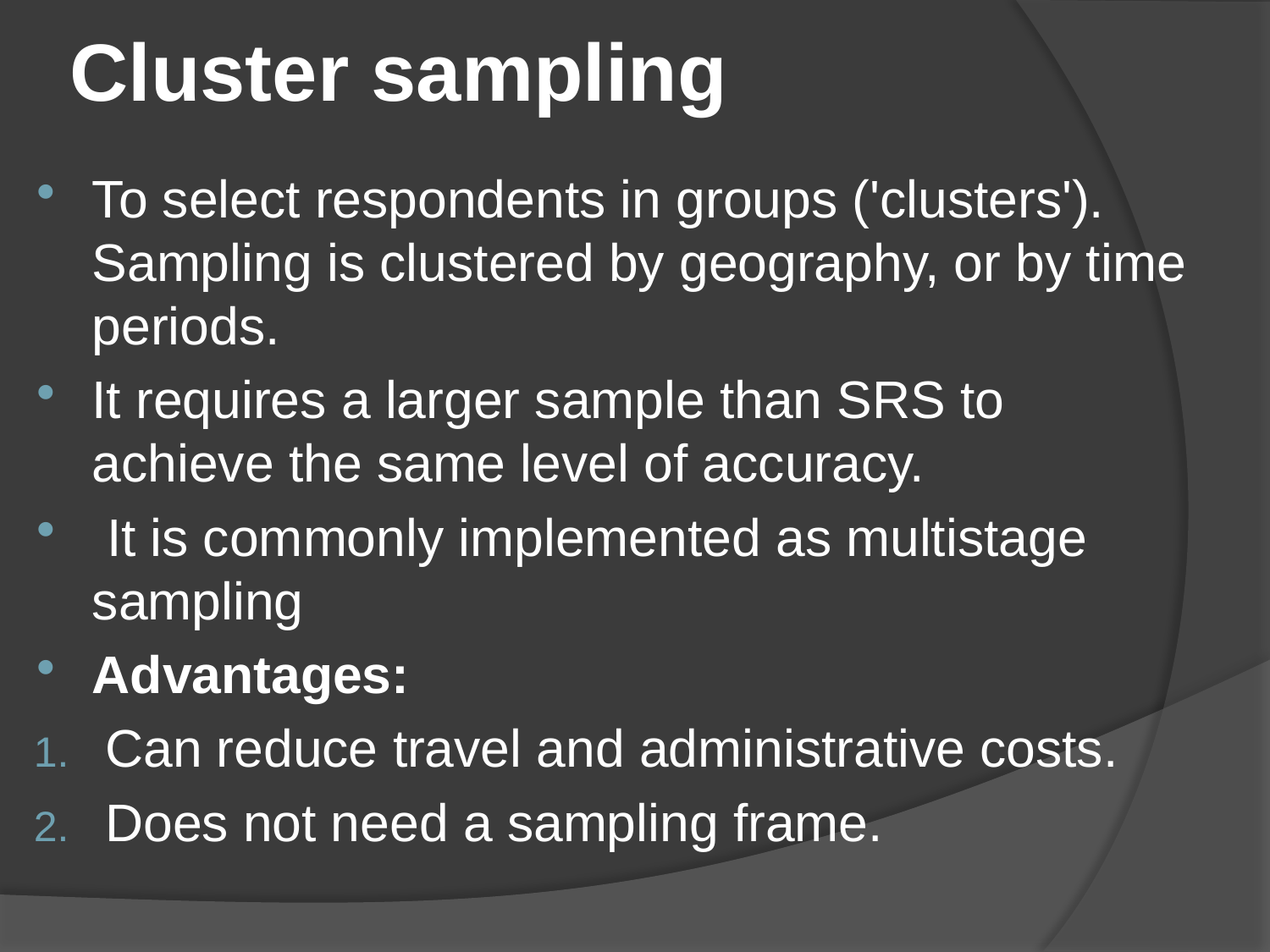

# Cluster sampling
To select respondents in groups ('clusters'). Sampling is clustered by geography, or by time periods.
It requires a larger sample than SRS to achieve the same level of accuracy.
 It is commonly implemented as multistage sampling
Advantages:
Can reduce travel and administrative costs.
Does not need a sampling frame.